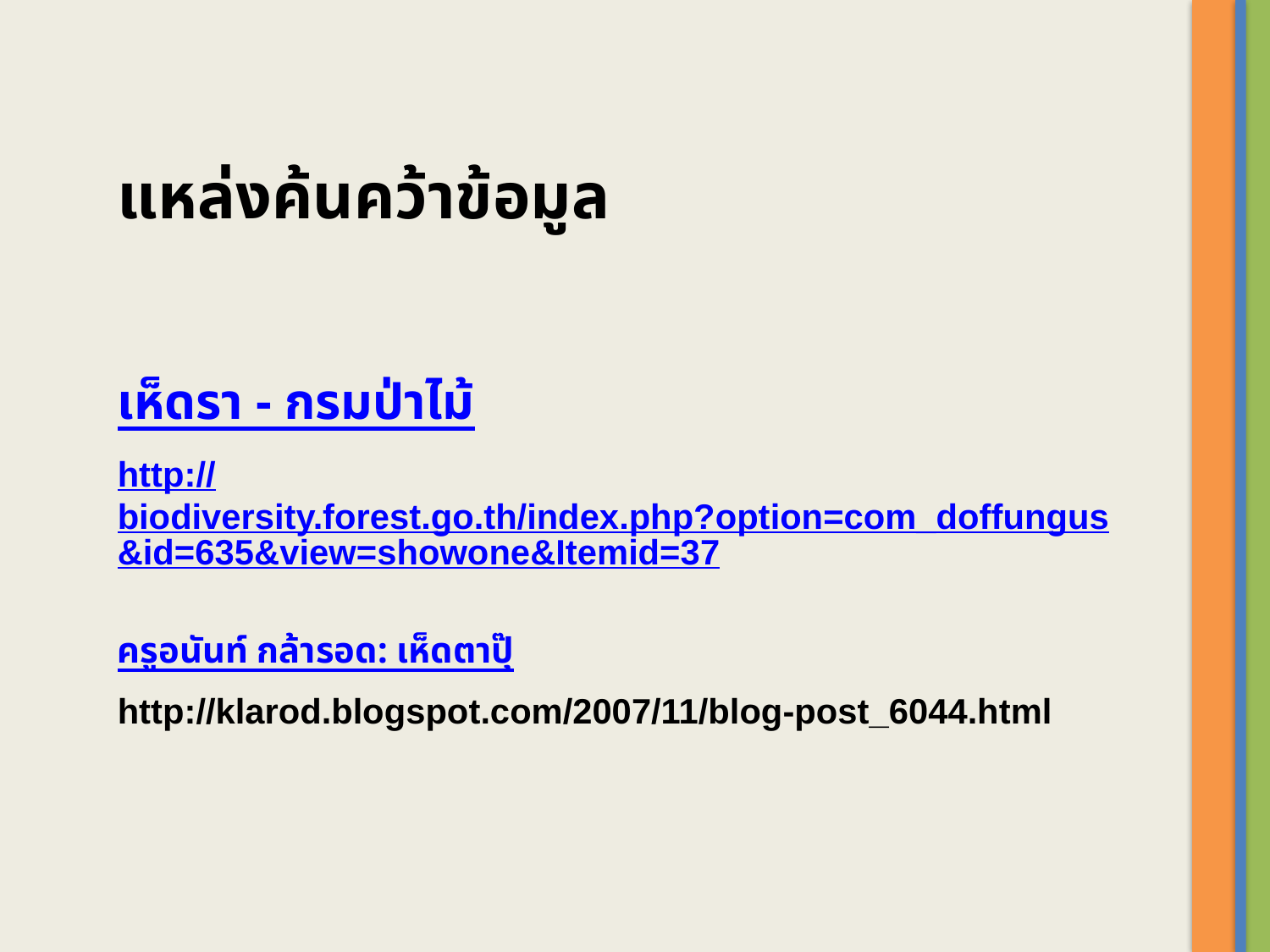

แหล่งค้นคว้าข้อมูล

เห็ดรา - กรมป่าไม้
http://biodiversity.forest.go.th/index.php?option=com_doffungus&id=635&view=showone&Itemid=37

ครูอนันท์ กล้ารอด: เห็ดตาปุ๊
http://klarod.blogspot.com/2007/11/blog-post_6044.html